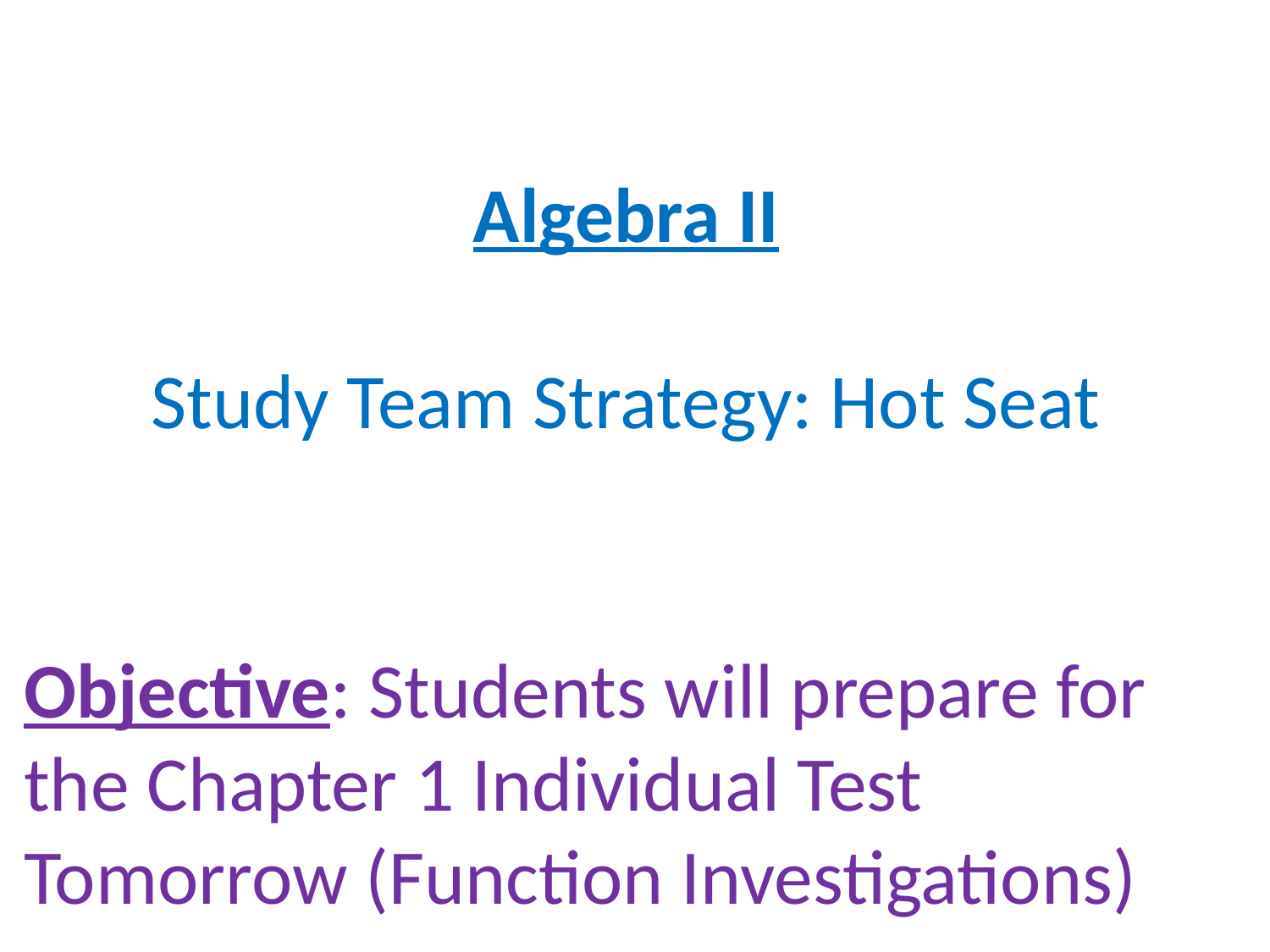

Algebra II

Study Team Strategy: Hot Seat
Objective: Students will prepare for the Chapter 1 Individual Test Tomorrow (Function Investigations)